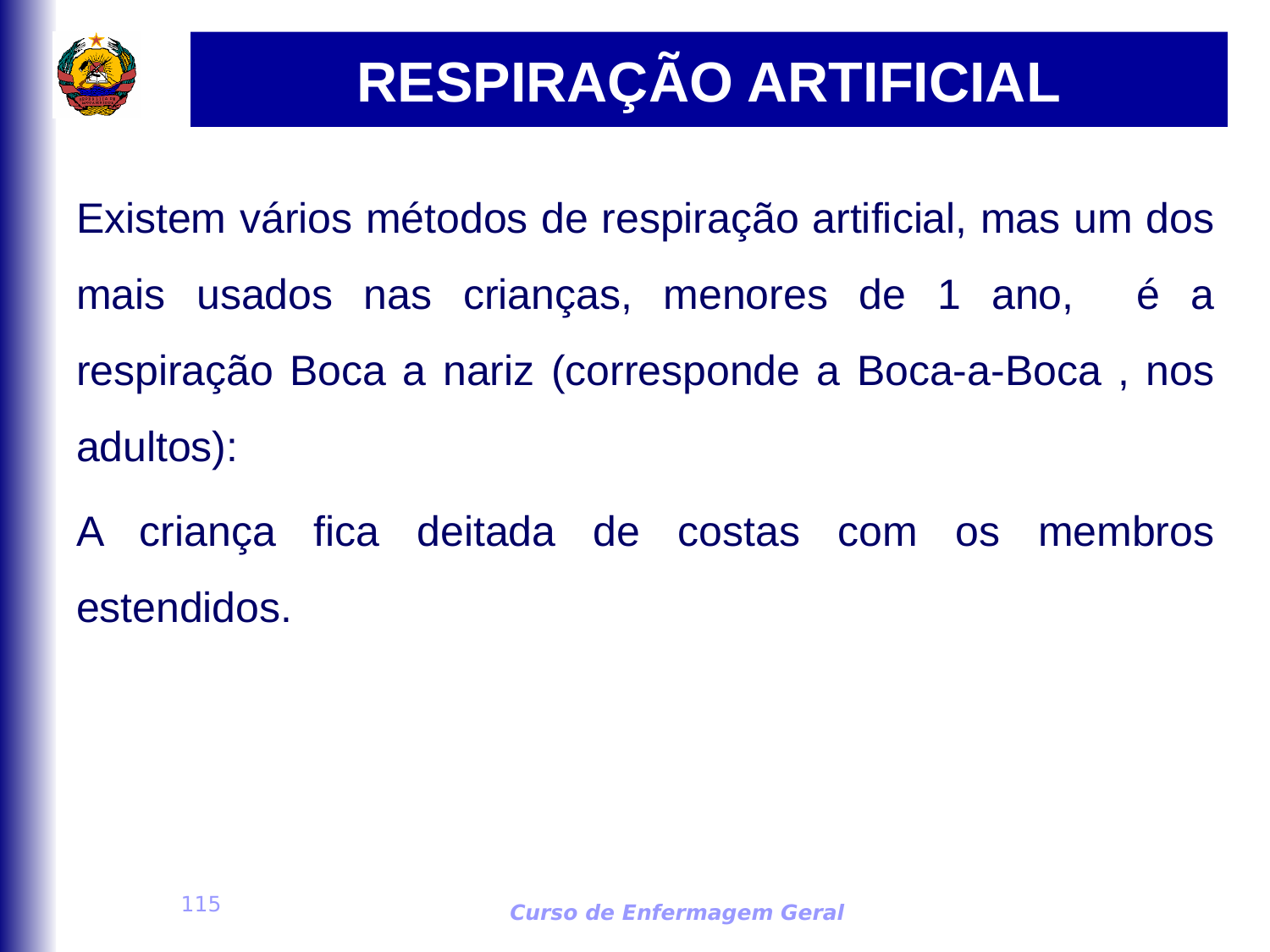

# RESPIRAÇÃO ARTIFICIAL
Existem vários métodos de respiração artificial, mas um dos mais usados nas crianças, menores de 1 ano,  é a respiração Boca a nariz (corresponde a Boca-a-Boca , nos adultos):
A criança fica deitada de costas com os membros estendidos.

115
Curso de Enfermagem Geral